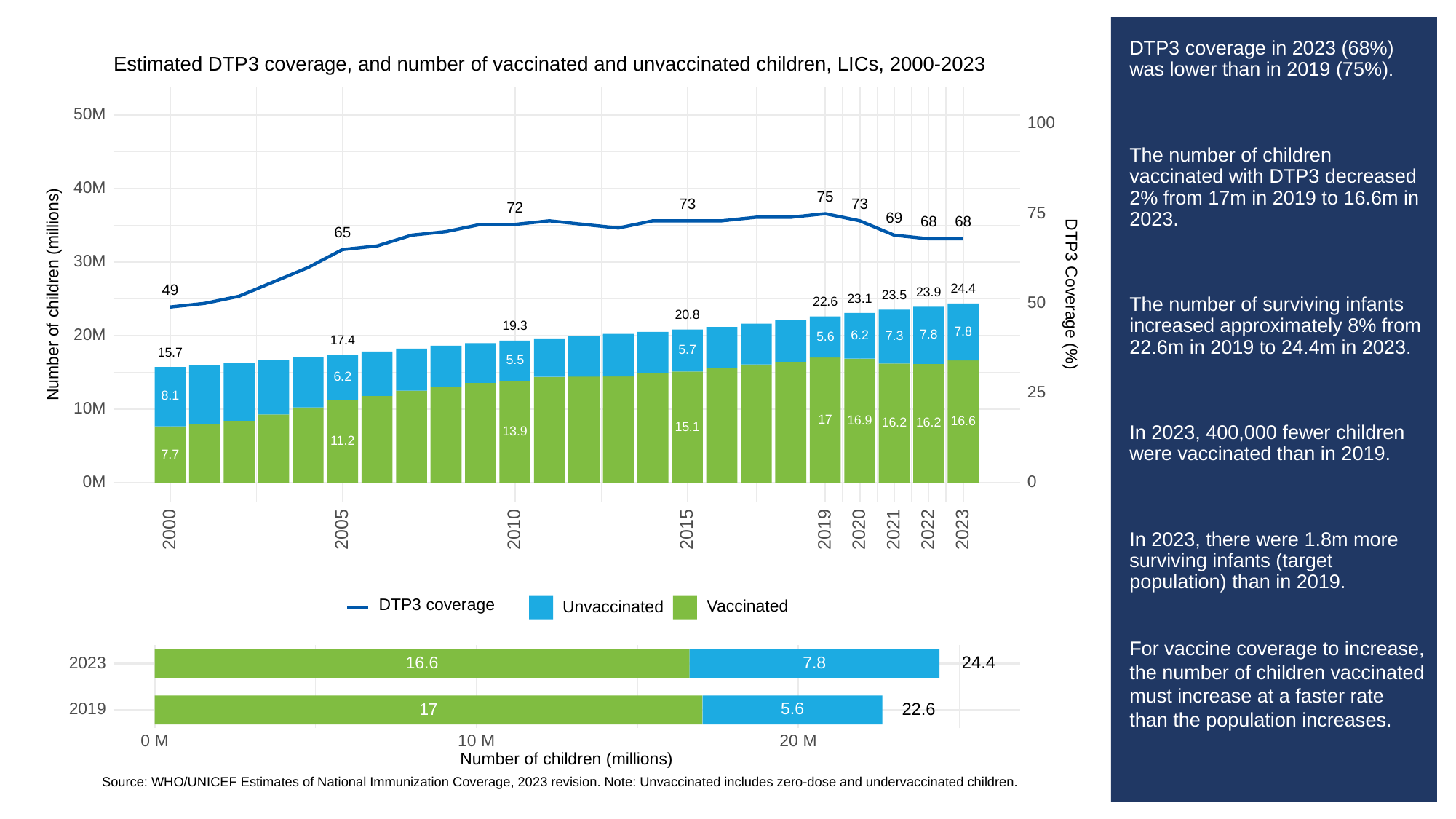

# DTP3 coverage in 2023 (68%) was lower than in 2019 (75%).

The number of children vaccinated with DTP3 decreased 2% from 17m in 2019 to 16.6m in 2023.

The number of surviving infants increased approximately 8% from 22.6m in 2019 to 24.4m in 2023.

In 2023, 400,000 fewer children were vaccinated than in 2019.

In 2023, there were 1.8m more surviving infants (target population) than in 2019.

For vaccine coverage to increase, the number of children vaccinated must increase at a faster rate than the population increases.

Estimated DTP3 coverage, and number of vaccinated and unvaccinated children, LICs, 2000-2023

50M

100

40M

75
73
73
72
75
69

68
68

65
30M

24.4
49
Number of children (millions)
DTP3 Coverage (%)
23.9
23.5
23.1
50
22.6

20.8

19.3

7.8
20M

7.8
6.2
7.3

5.6

17.4

5.7
15.7

5.5

6.2

25

8.1

10M

17
16.9
16.6
16.2
16.2

15.1

13.9
11.2

7.7
0M
0

2023
2000
2005
2010
2015
2019
2020
2021
2022

DTP3 coverage
Unvaccinated
Vaccinated

16.6
7.8
2023
24.4

22.6
5.6
2019
17

0 M
10 M
20 M
Number of children (millions)
Source: WHO/UNICEF Estimates of National Immunization Coverage, 2023 revision. Note: Unvaccinated includes zero-dose and undervaccinated children.